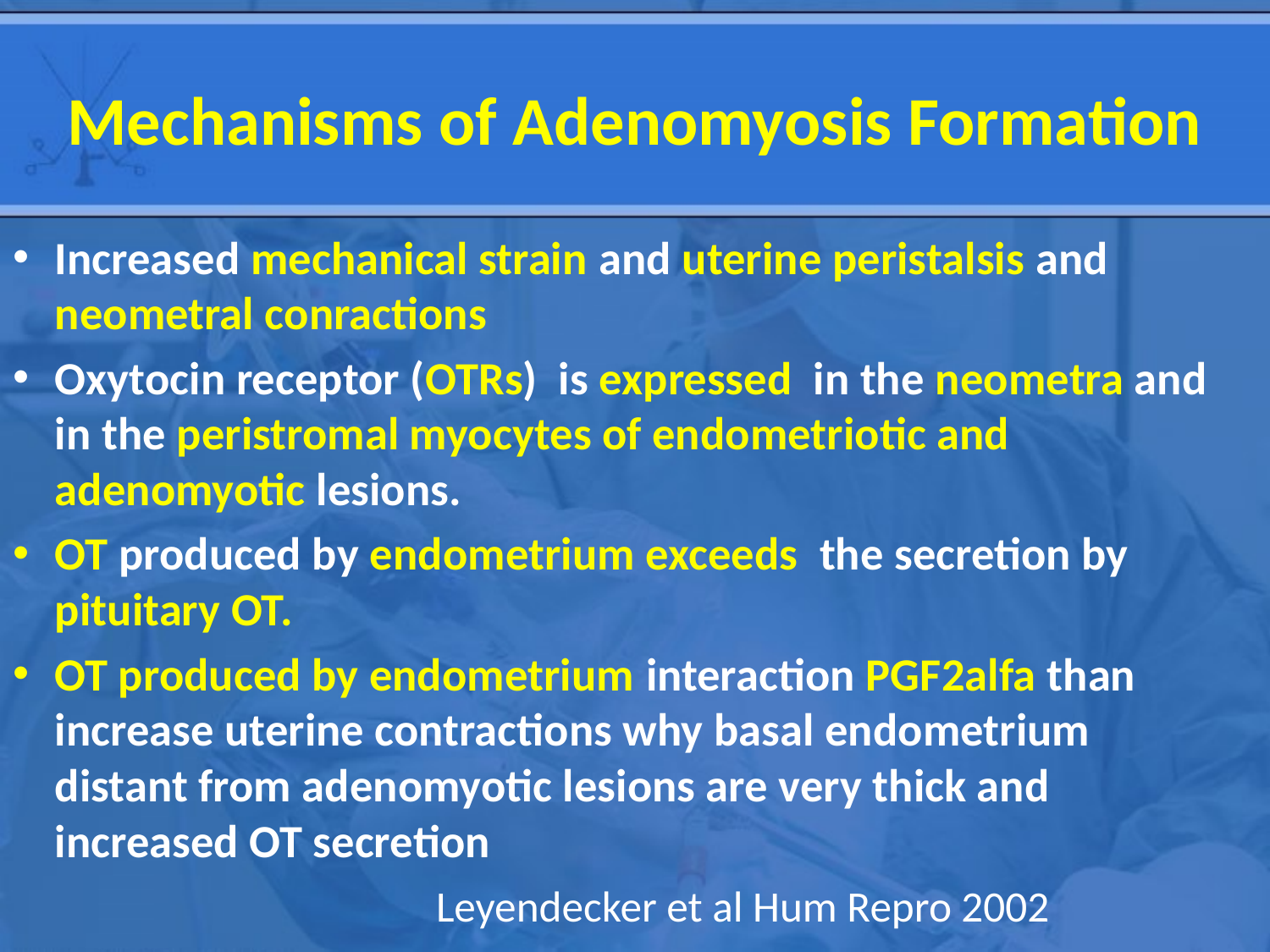

# Mechanisms of Adenomyosis Formation
Increased mechanical strain and uterine peristalsis and neometral conractions
Oxytocin receptor (OTRs)  is expressed  in the neometra and in the peristromal myocytes of endometriotic and adenomyotic lesions.
OT produced by endometrium exceeds  the secretion by pituitary OT.
OT produced by endometrium interaction PGF2alfa than increase uterine contractions why basal endometrium distant from adenomyotic lesions are very thick and increased OT secretion
                                        Leyendecker et al Hum Repro 2002